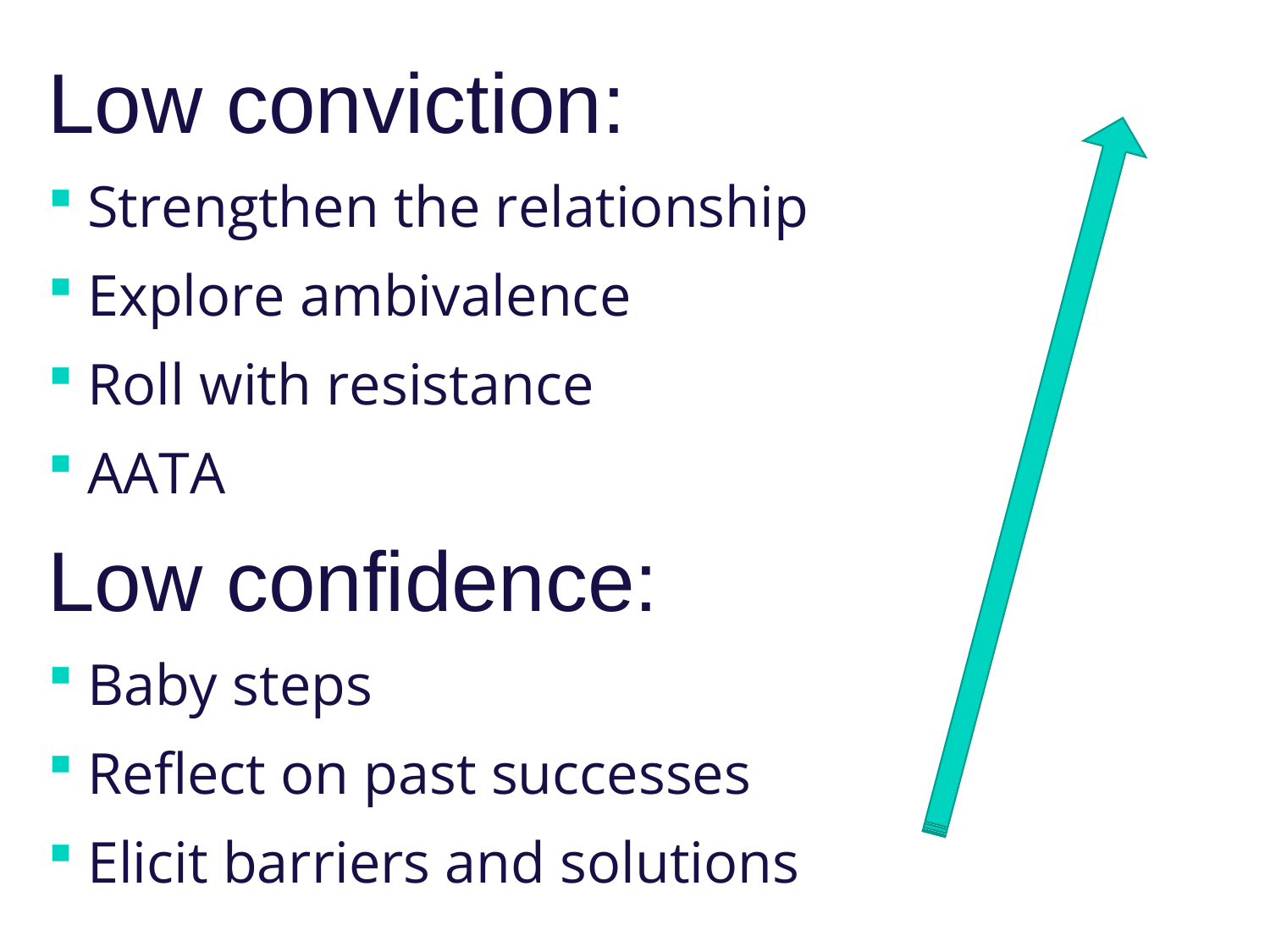

Low conviction:
Strengthen the relationship
Explore ambivalence
Roll with resistance
AATA
Low confidence:
Baby steps
Reflect on past successes
Elicit barriers and solutions